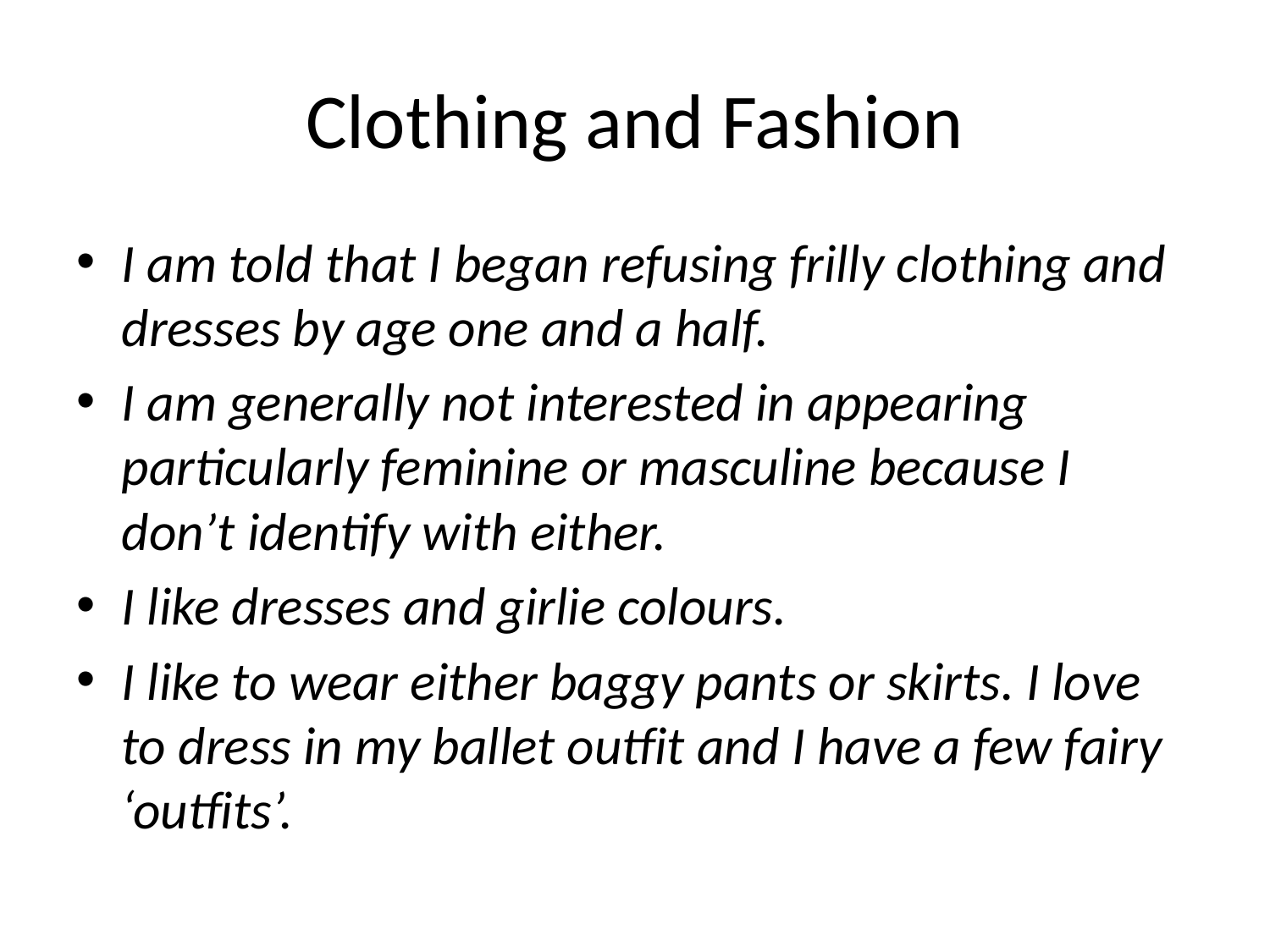

# Clothing and Fashion
I am told that I began refusing frilly clothing and dresses by age one and a half.
I am generally not interested in appearing particularly feminine or masculine because I don’t identify with either.
I like dresses and girlie colours.
I like to wear either baggy pants or skirts. I love to dress in my ballet outfit and I have a few fairy ‘outfits’.